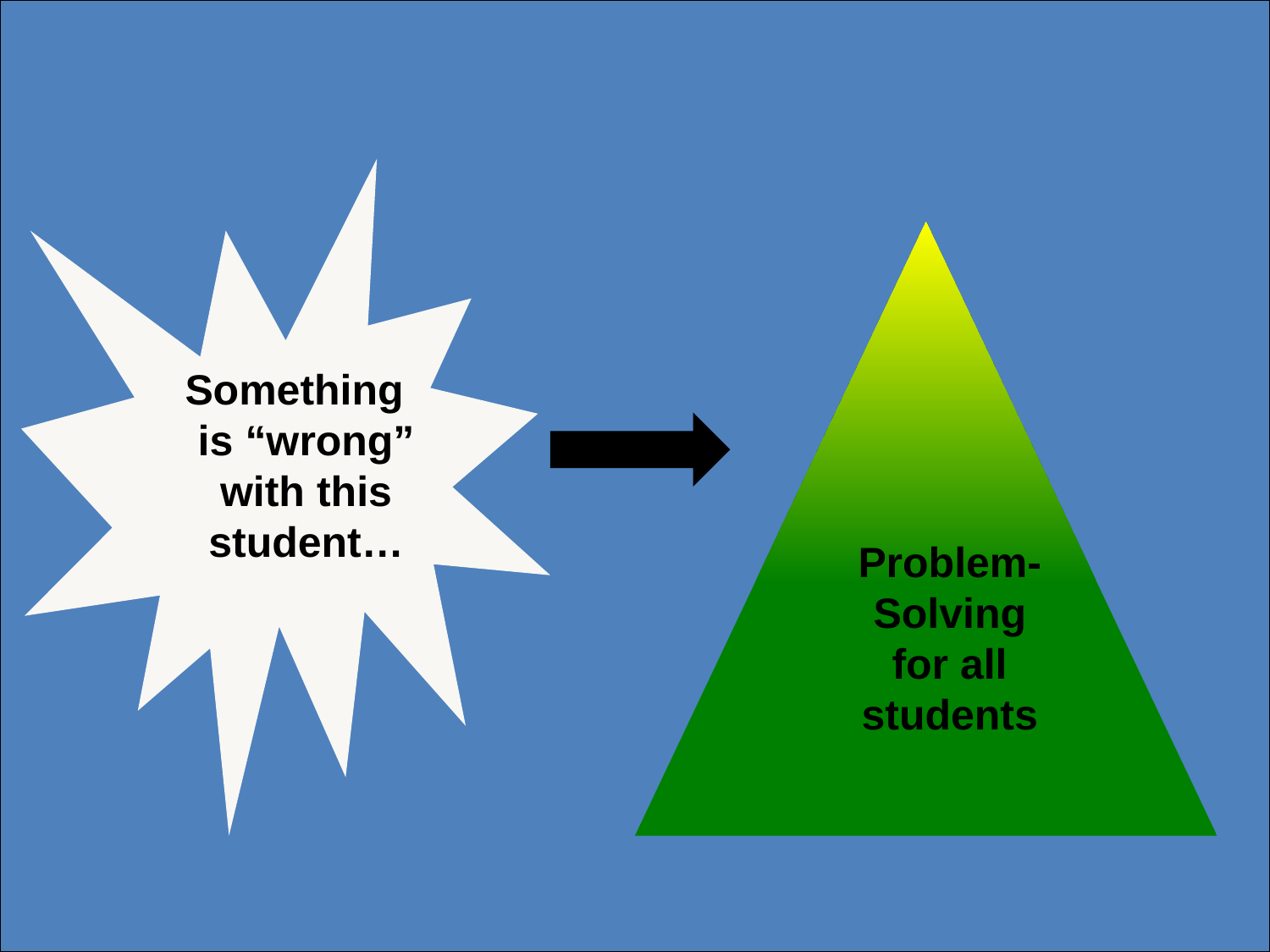

Something is “wrong” with this student…
Problem- Solving for all students

45